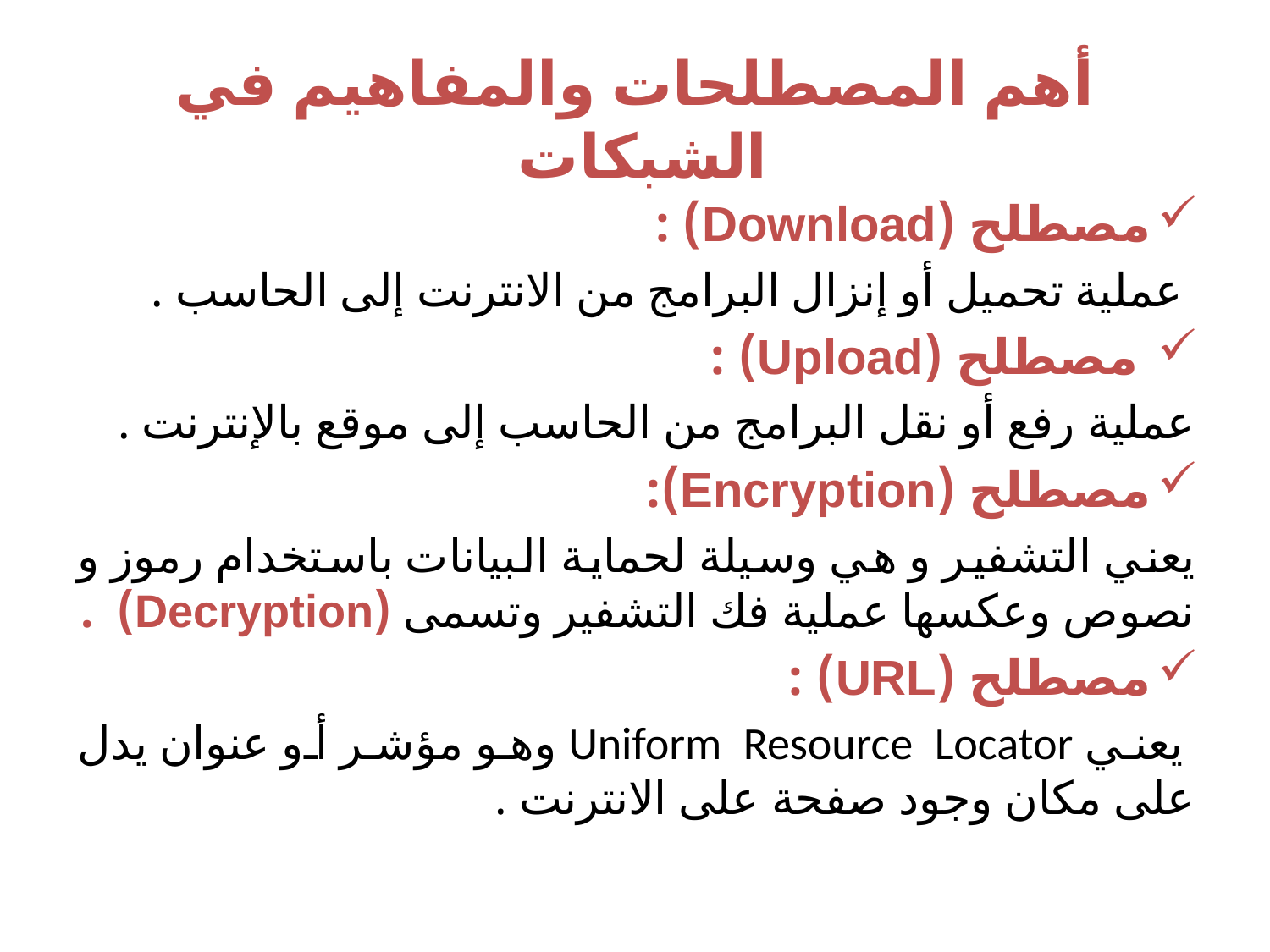

# أهم المصطلحات والمفاهيم في الشبكات
مصطلح (Download) :
 عملية تحميل أو إنزال البرامج من الانترنت إلى الحاسب .
 مصطلح (Upload) :
عملية رفع أو نقل البرامج من الحاسب إلى موقع بالإنترنت .
مصطلح (Encryption):
يعني التشفير و هي وسيلة لحماية البيانات باستخدام رموز و نصوص وعكسها عملية فك التشفير وتسمى (Decryption)  .
مصطلح (URL) :
 يعني Uniform Resource Locator وهو مؤشر أو عنوان يدل على مكان وجود صفحة على الانترنت .